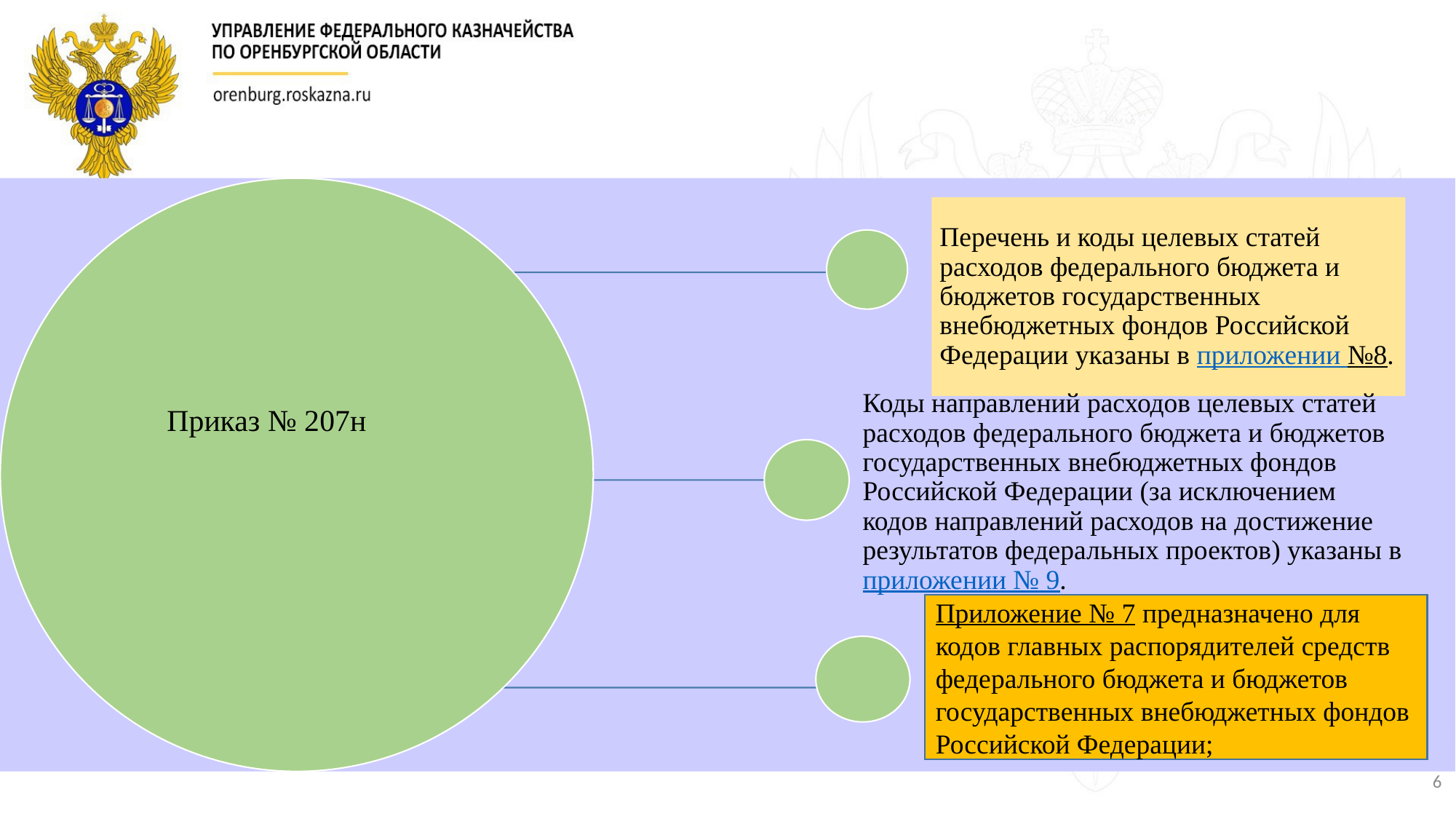

Перечень и коды целевых статей  расходов федерального бюджета и бюджетов государственных   внебюджетных фондов Российской Федерации указаны в приложении №8.
Коды направлений расходов целевых статей расходов федерального бюджета и бюджетов государственных внебюджетных фондов Российской Федерации (за исключением кодов направлений расходов на достижение результатов федеральных проектов) указаны в приложении № 9.

Приказ № 207н
Приложение № 7 предназначено для кодов главных распорядителей средств федерального бюджета и бюджетов государственных внебюджетных фондов Российской Федерации;
6